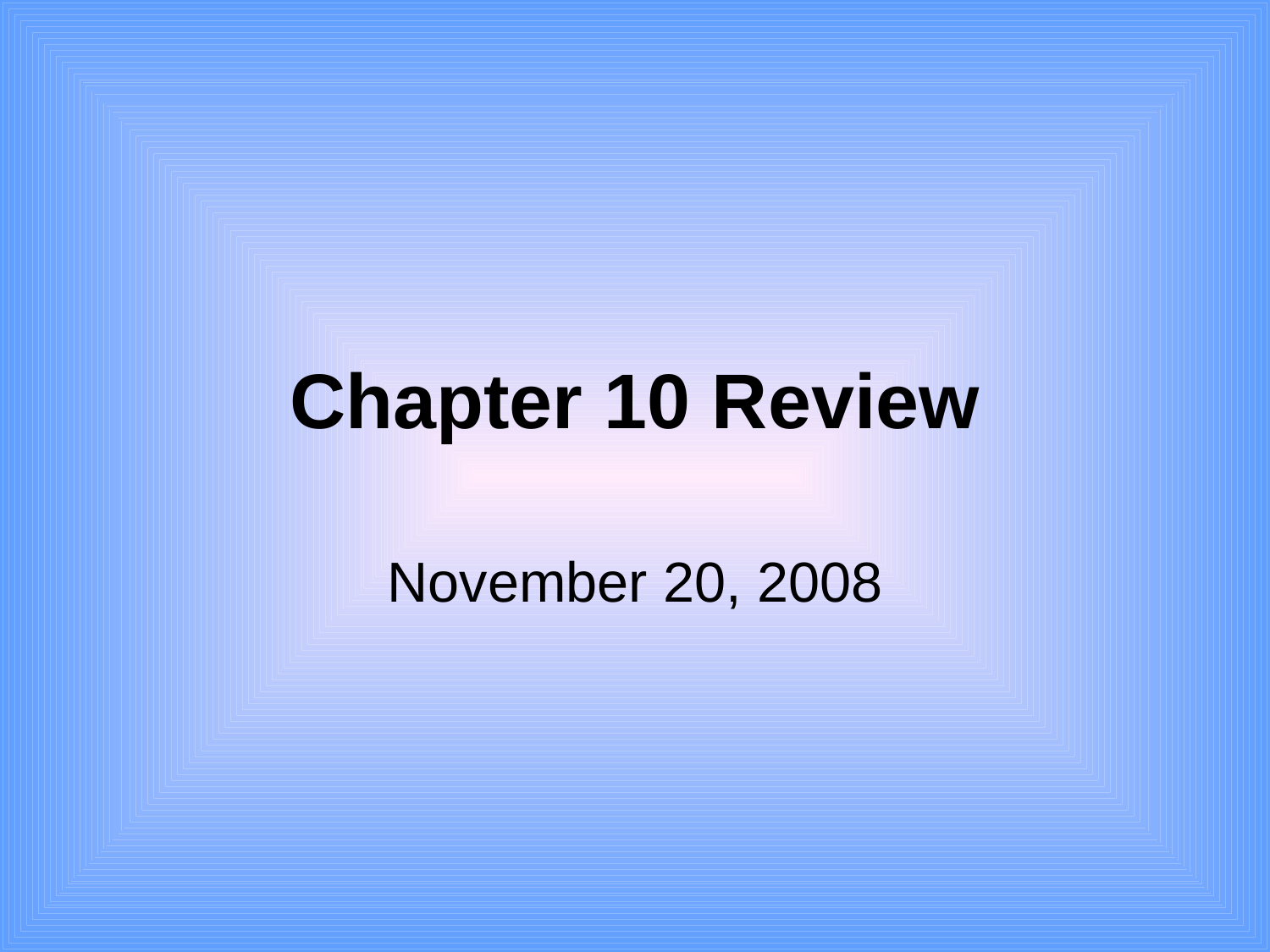

# Chapter 10 Review
November 20, 2008